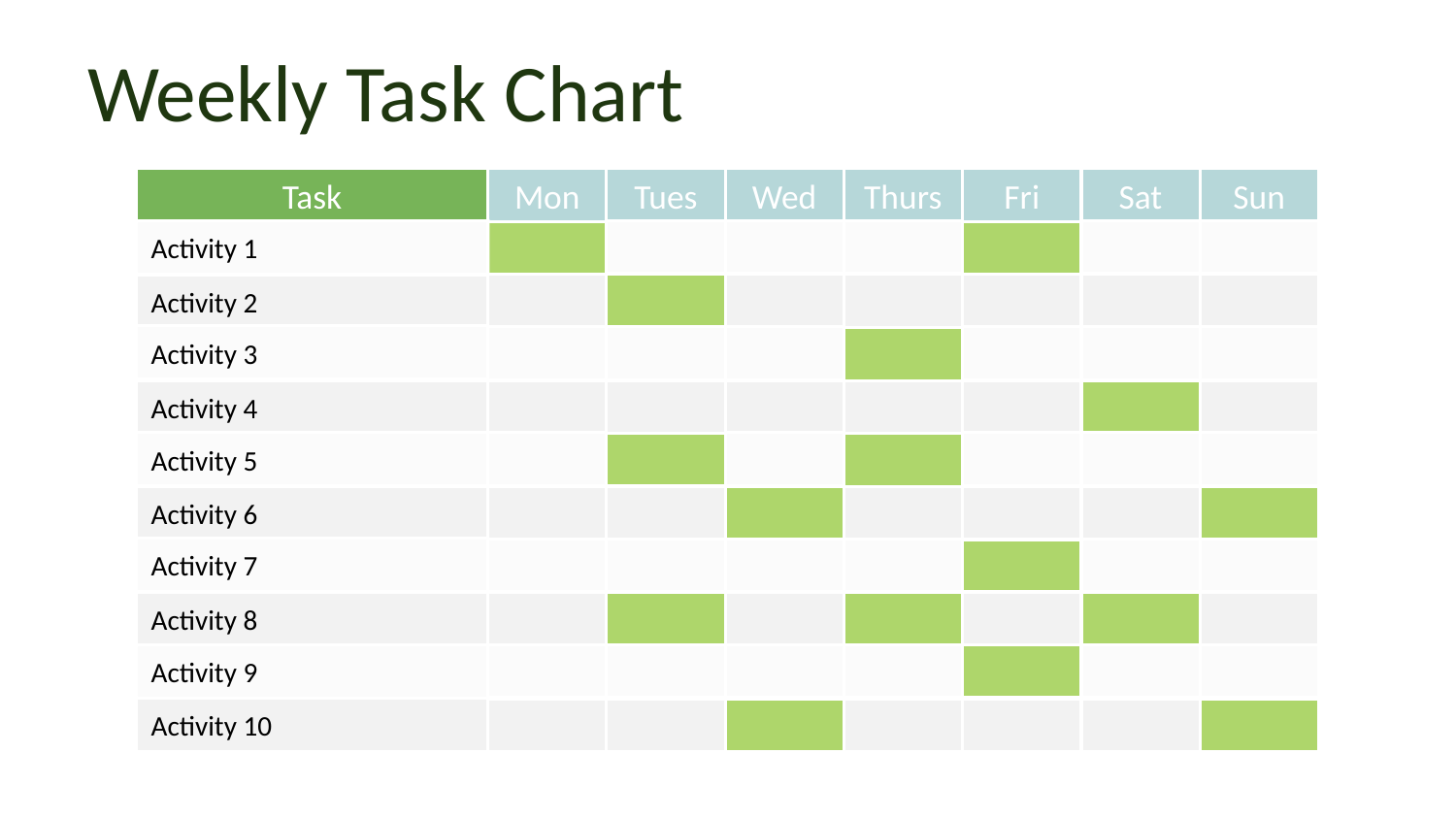

# Weekly Task Chart
Activity 1

Activity 2
Activity 3

Activity 4
Activity 5

Activity 6
Activity 7

Activity 8
Activity 9

Activity 10